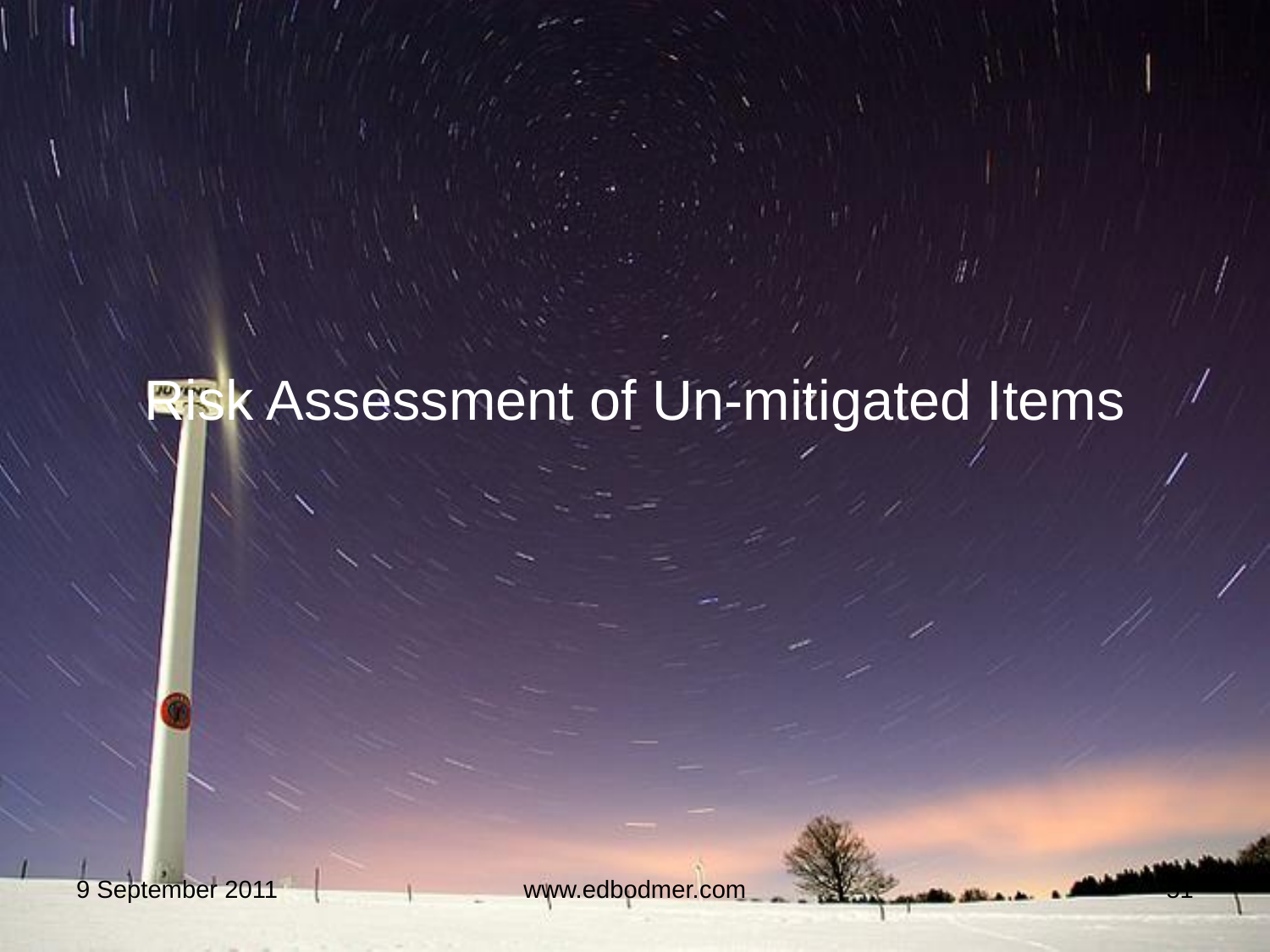

# Risk Assessment of Un-mitigated Items
9 September 2011
www.edbodmer.com
51